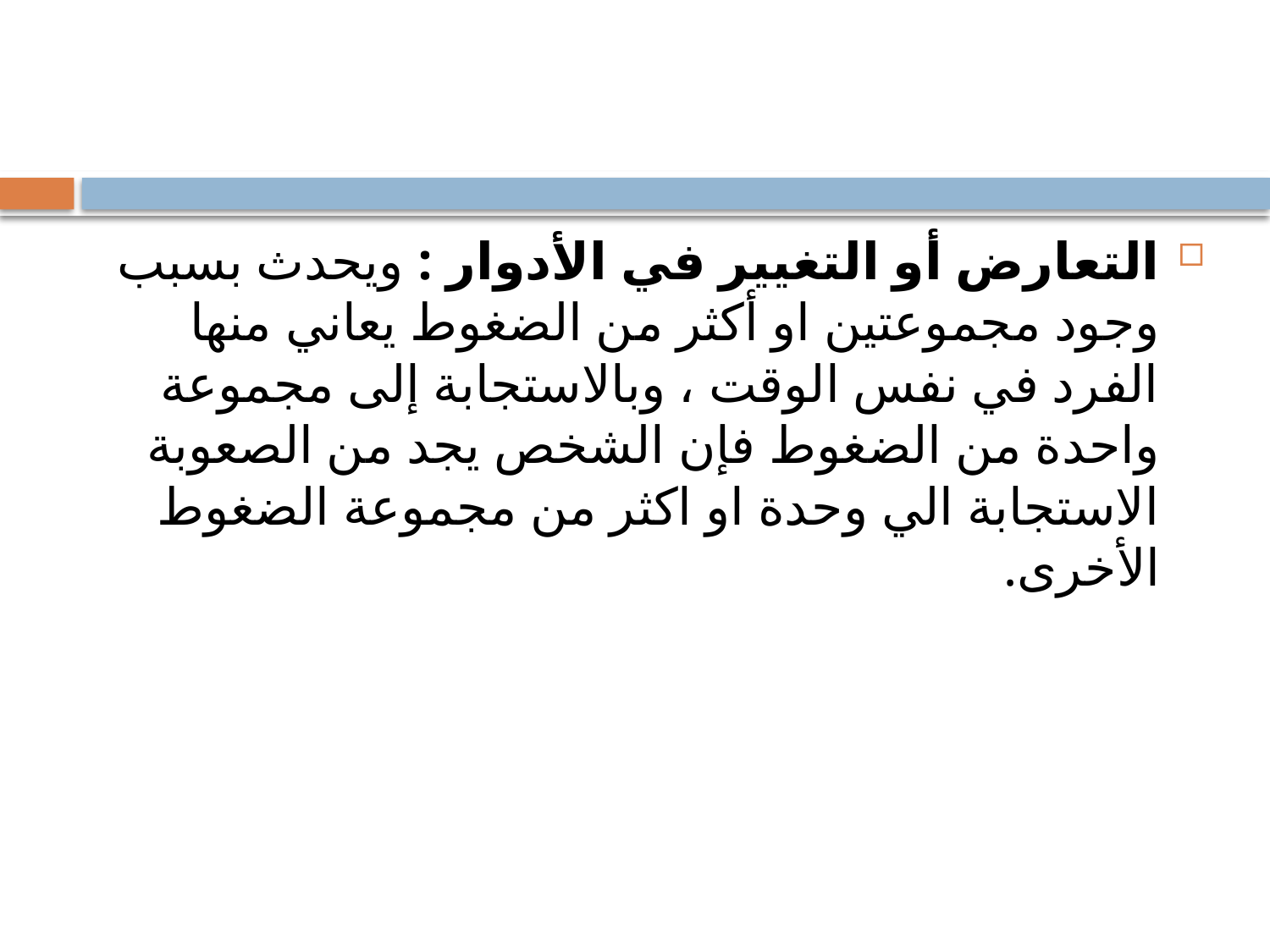

التعارض أو التغيير في الأدوار : ويحدث بسبب وجود مجموعتين او أكثر من الضغوط يعاني منها الفرد في نفس الوقت ، وبالاستجابة إلى مجموعة واحدة من الضغوط فإن الشخص يجد من الصعوبة الاستجابة الي وحدة او اكثر من مجموعة الضغوط الأخرى.